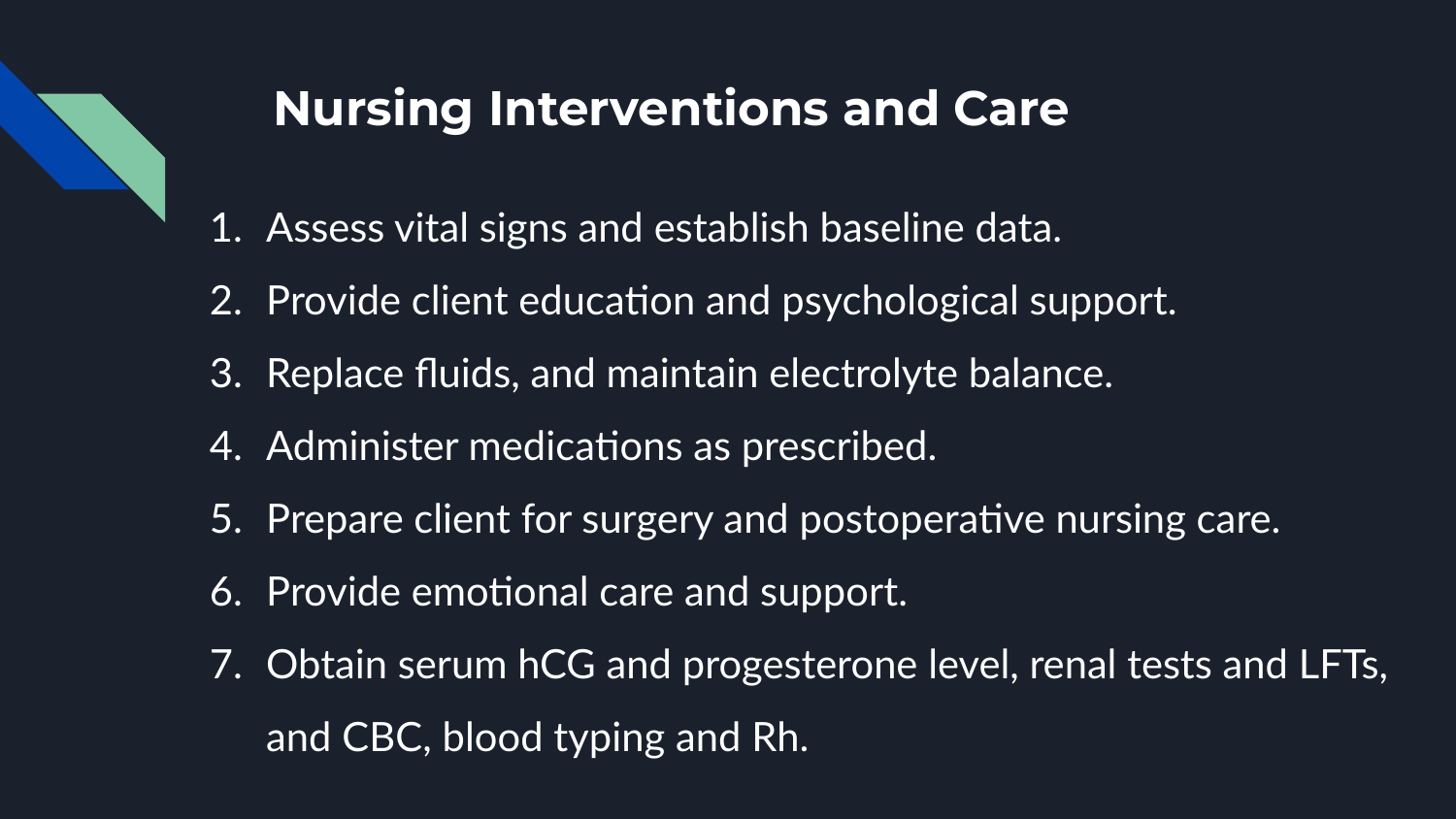

# Nursing Interventions and Care
Assess vital signs and establish baseline data.
Provide client education and psychological support.
Replace fluids, and maintain electrolyte balance.
Administer medications as prescribed.
Prepare client for surgery and postoperative nursing care.
Provide emotional care and support.
Obtain serum hCG and progesterone level, renal tests and LFTs, and CBC, blood typing and Rh.